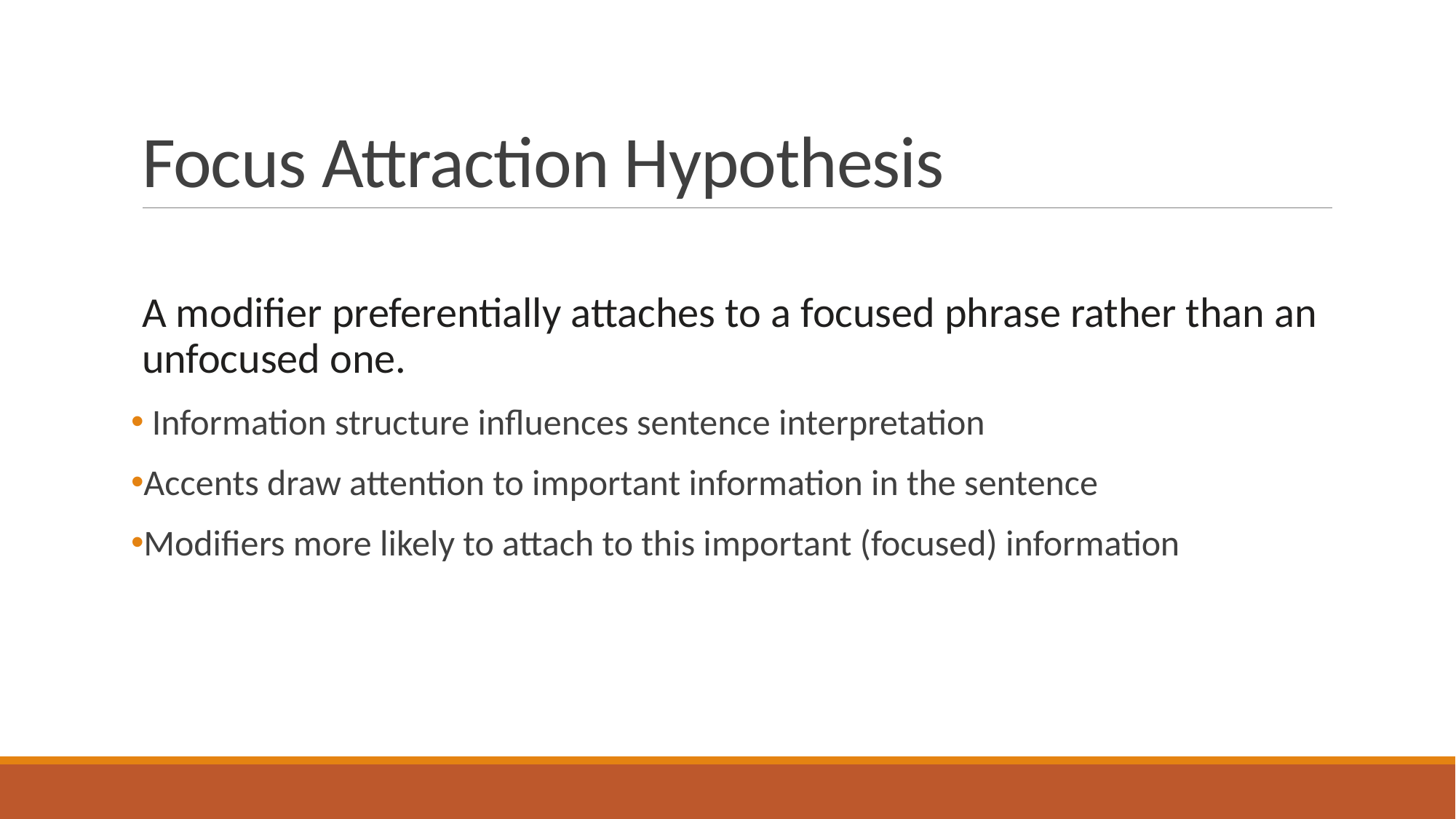

# Focus Attraction Hypothesis

A modifier preferentially attaches to a focused phrase rather than an unfocused one.
 Information structure influences sentence interpretation
Accents draw attention to important information in the sentence
Modifiers more likely to attach to this important (focused) information